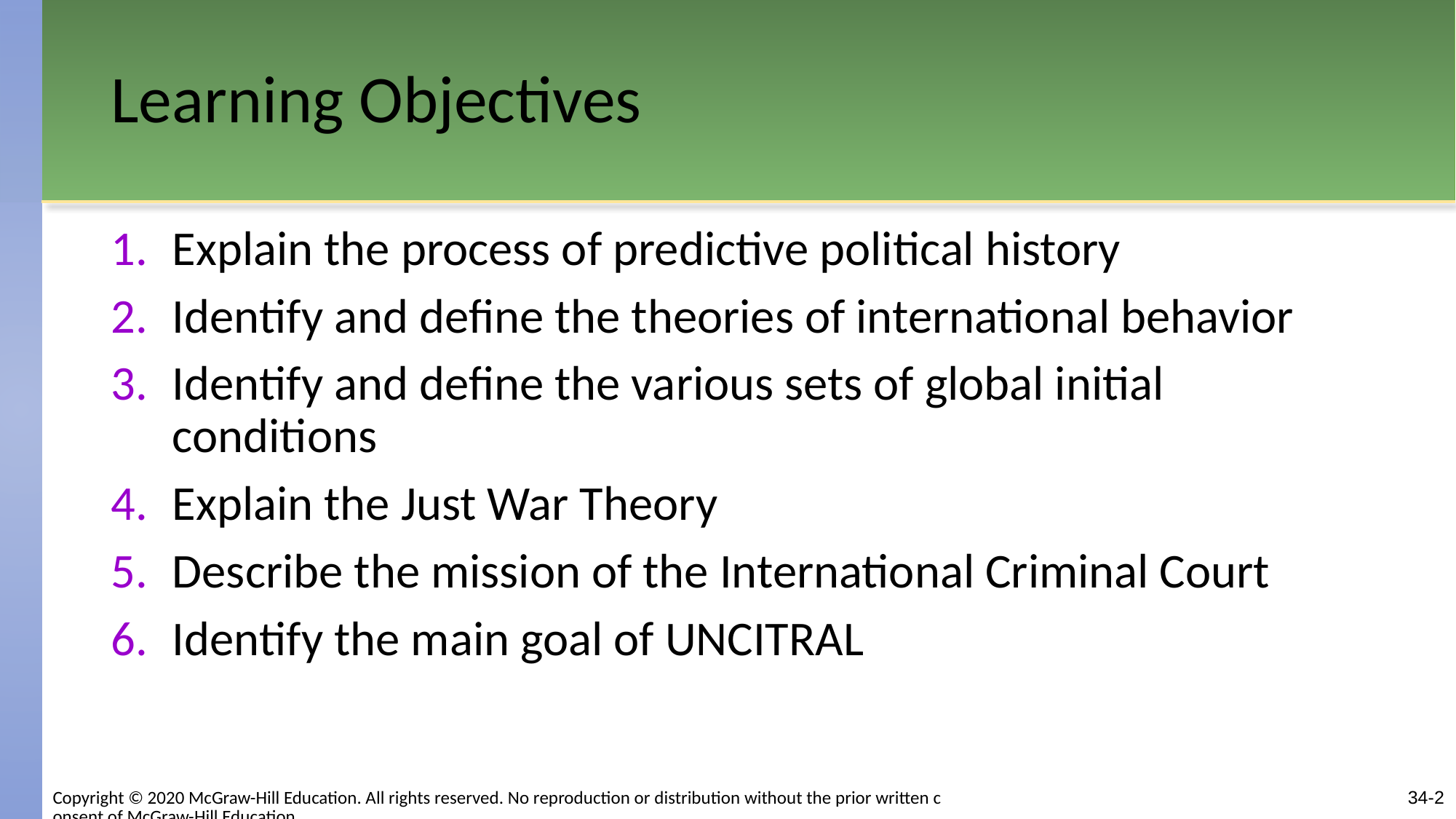

# Learning Objectives
Explain the process of predictive political history
Identify and define the theories of international behavior
Identify and define the various sets of global initial conditions
Explain the Just War Theory
Describe the mission of the International Criminal Court
Identify the main goal of UNCITRAL
Copyright © 2020 McGraw-Hill Education. All rights reserved. No reproduction or distribution without the prior written consent of McGraw-Hill Education.
34-2